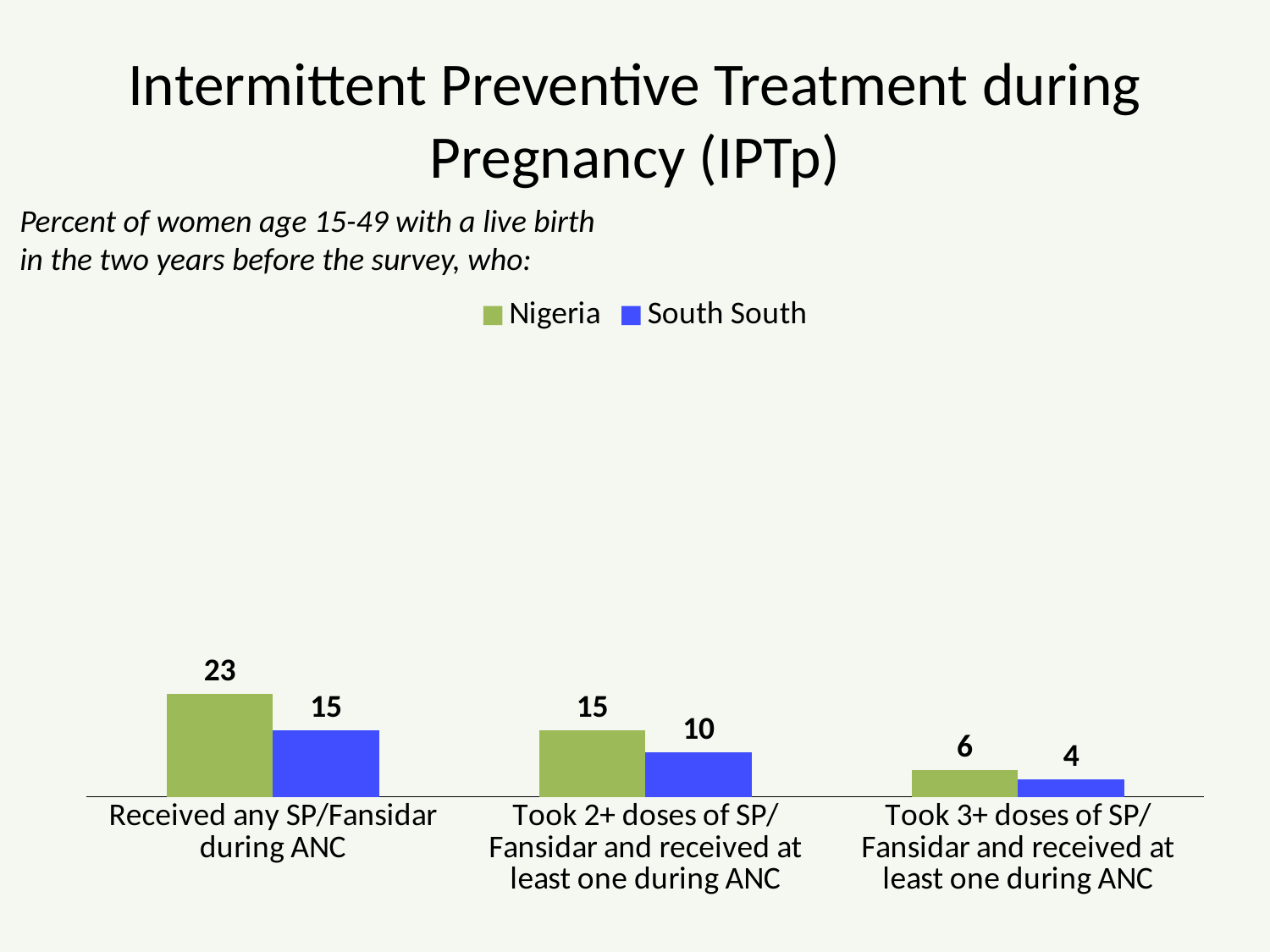

# Intermittent Preventive Treatment during Pregnancy (IPTp)
Percent of women age 15-49 with a live birth in the two years before the survey, who:

### Chart

| Category | Nigeria | South South |
|---|---|---|
| Received any SP/Fansidar during ANC | 23.0 | 15.0 |
| Took 2+ doses of SP/Fansidar and received at least one during ANC | 15.0 | 10.0 |
| Took 3+ doses of SP/Fansidar and received at least one during ANC | 6.0 | 4.0 |